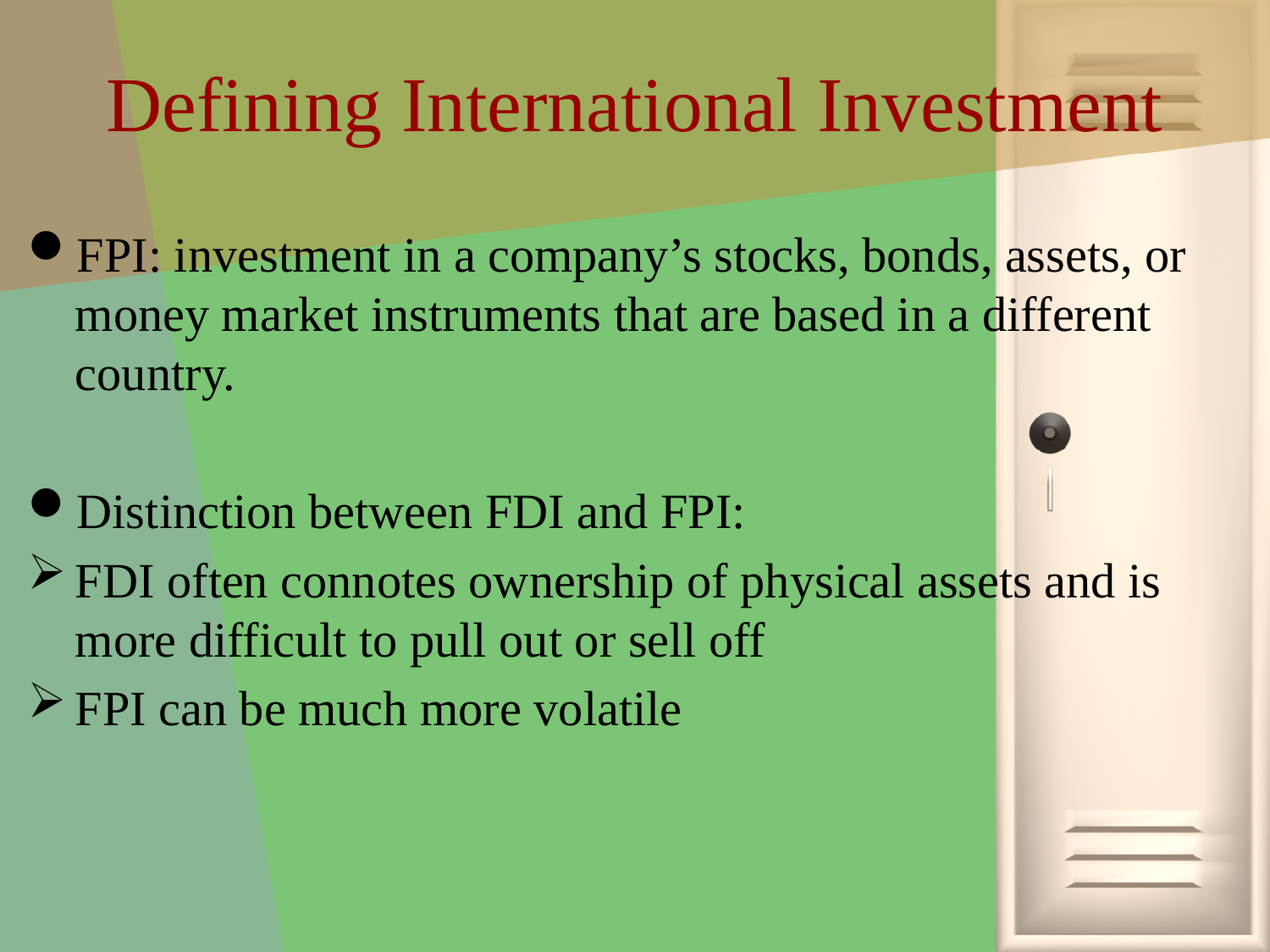

# Defining International Investment
FPI: investment in a company’s stocks, bonds, assets, or money market instruments that are based in a different country.

Distinction between FDI and FPI:
FDI often connotes ownership of physical assets and is more difficult to pull out or sell off
FPI can be much more volatile